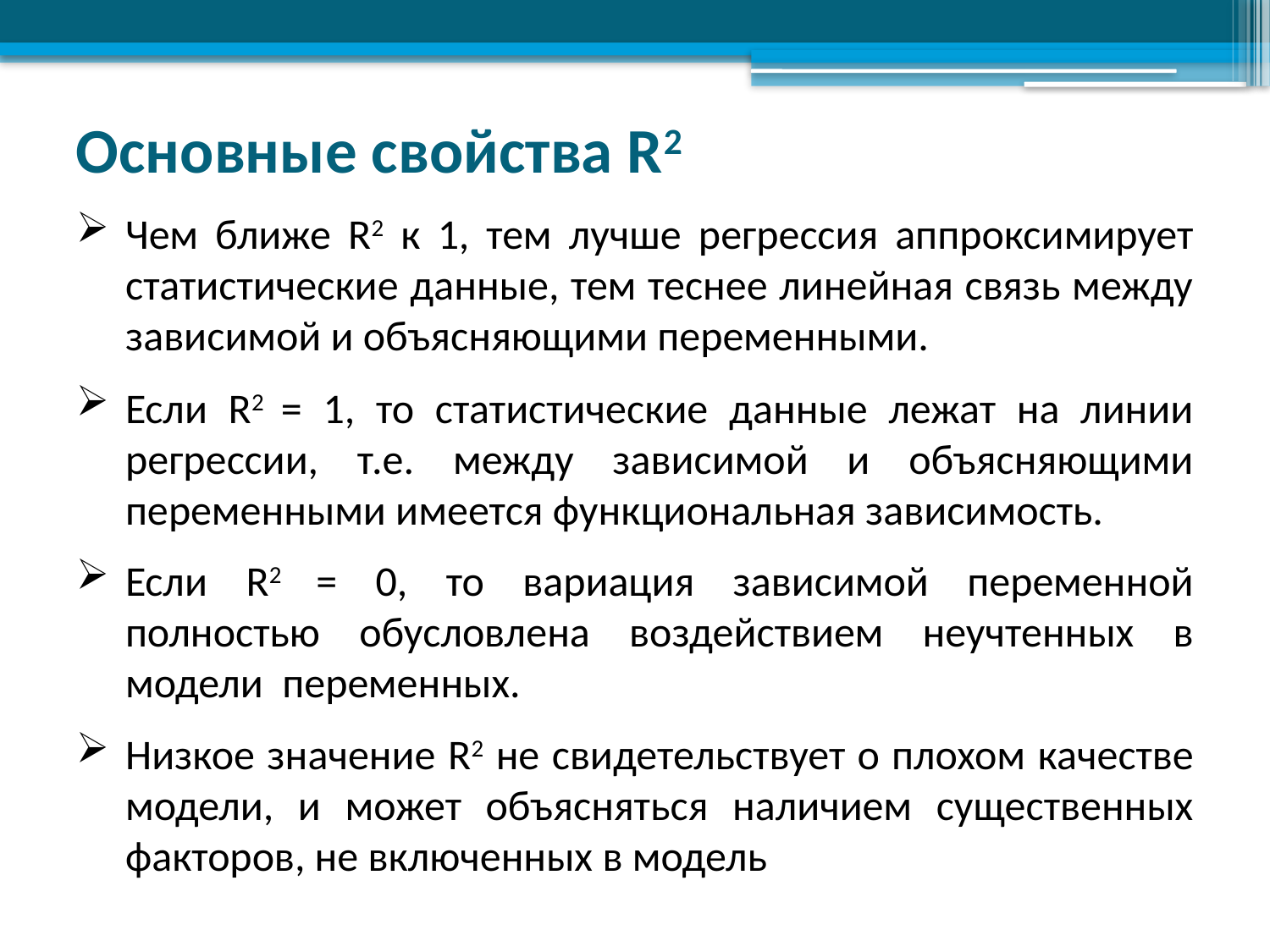

# Основные свойства R2
Чем ближе R2 к 1, тем лучше регрессия аппроксимирует статистические данные, тем теснее линейная связь между зависимой и объясняющими переменными.
Если R2 = 1, то статистические данные лежат на линии регрессии, т.е. между зависимой и объясняющими переменными имеется функциональная зависимость.
Если R2 = 0, то вариация зависимой переменной полностью обусловлена воздействием неучтенных в модели  переменных.
Низкое значение R2 не свидетельствует о плохом качестве модели, и может объясняться наличием существенных факторов, не включенных в модель